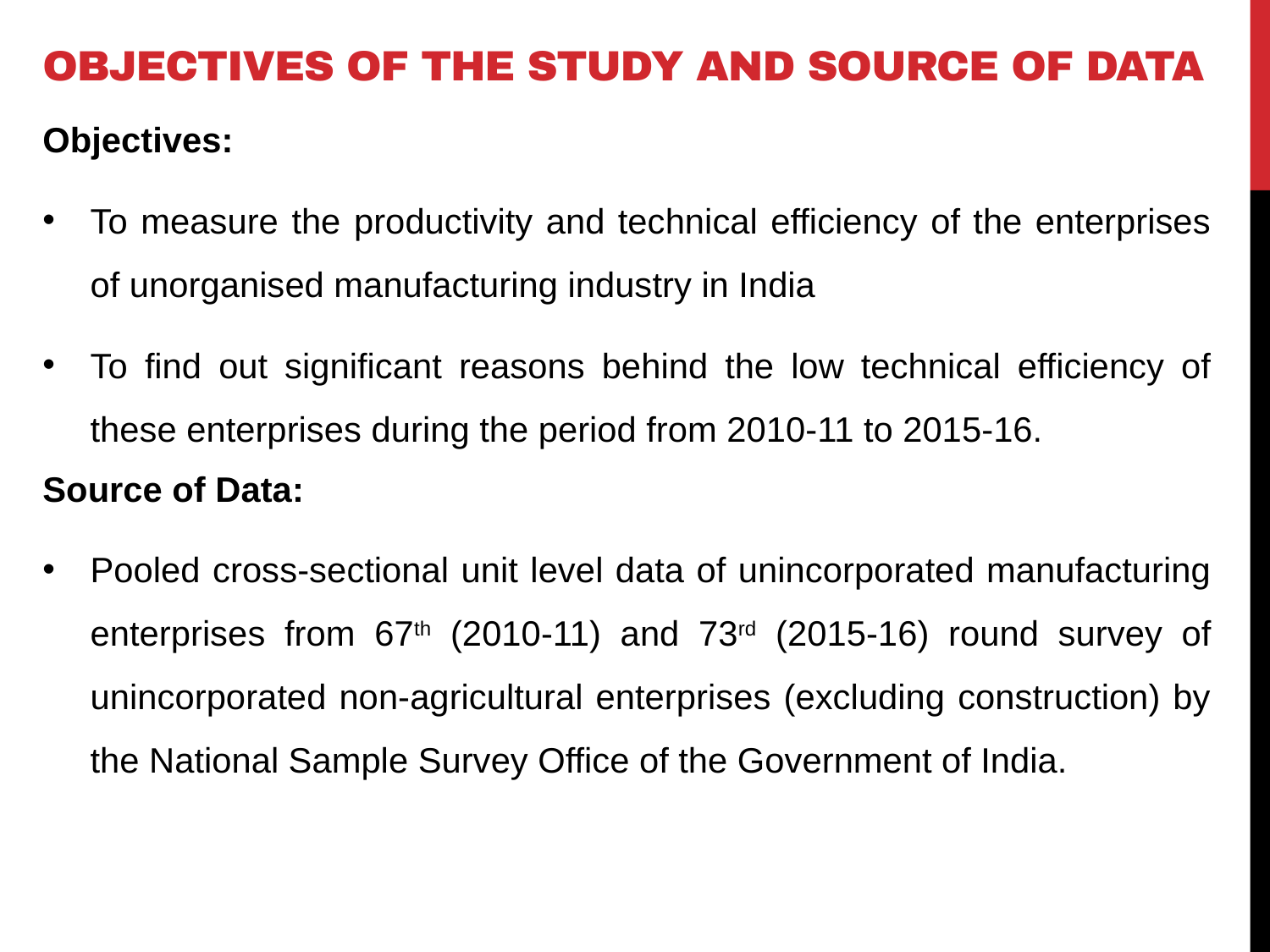

# Objectives of the study and source of data
Objectives:
To measure the productivity and technical efficiency of the enterprises of unorganised manufacturing industry in India
To find out significant reasons behind the low technical efficiency of these enterprises during the period from 2010-11 to 2015-16.
Source of Data:
Pooled cross-sectional unit level data of unincorporated manufacturing enterprises from 67th (2010-11) and 73rd (2015-16) round survey of unincorporated non-agricultural enterprises (excluding construction) by the National Sample Survey Office of the Government of India.